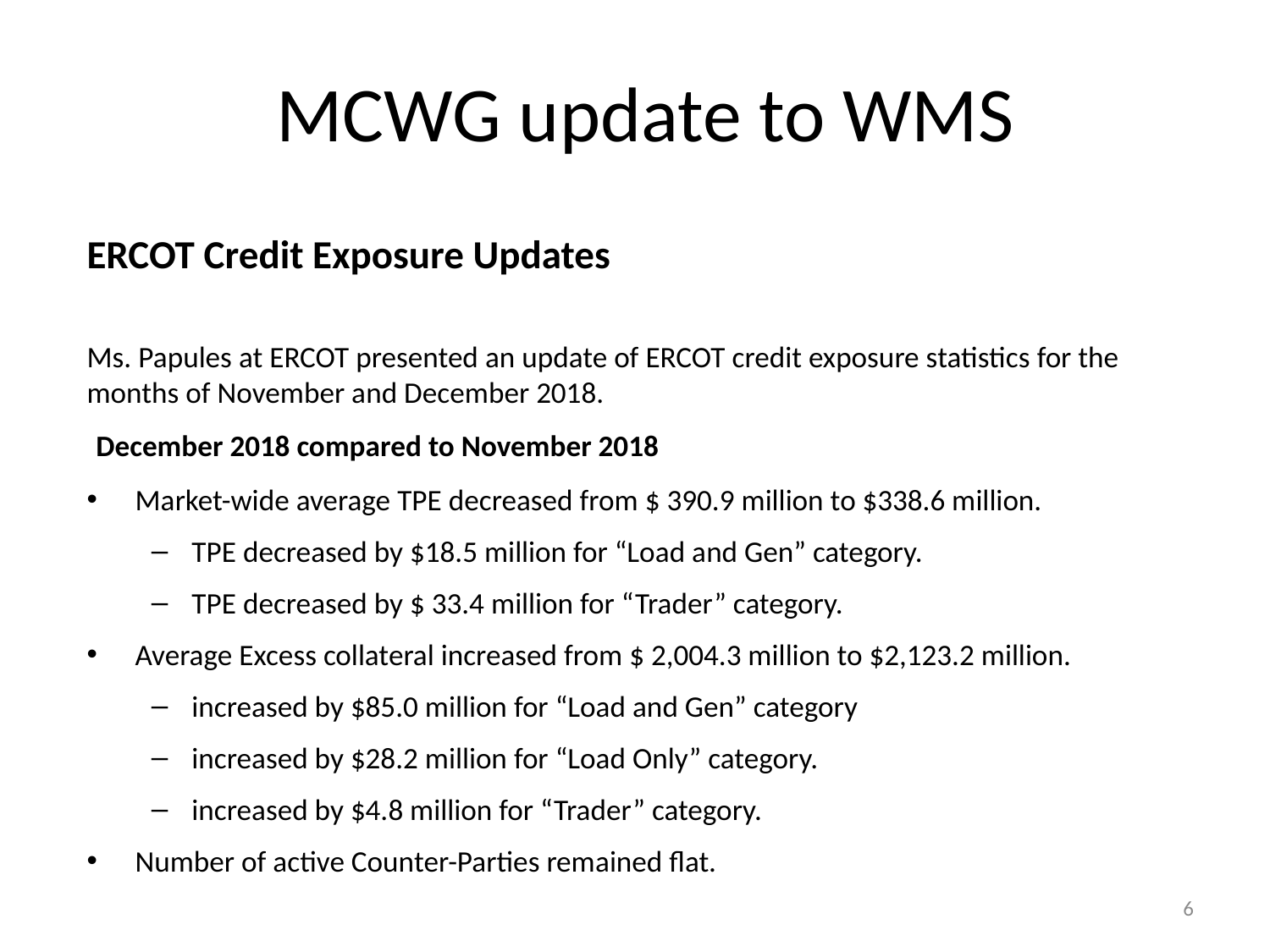

# MCWG update to WMS
ERCOT Credit Exposure Updates

Ms. Papules at ERCOT presented an update of ERCOT credit exposure statistics for the months of November and December 2018.
 December 2018 compared to November 2018
Market-wide average TPE decreased from $ 390.9 million to $338.6 million.
TPE decreased by $18.5 million for “Load and Gen” category.
TPE decreased by $ 33.4 million for “Trader” category.
Average Excess collateral increased from $ 2,004.3 million to $2,123.2 million.
increased by $85.0 million for “Load and Gen” category
increased by $28.2 million for “Load Only” category.
increased by $4.8 million for “Trader” category.
Number of active Counter-Parties remained flat.

6